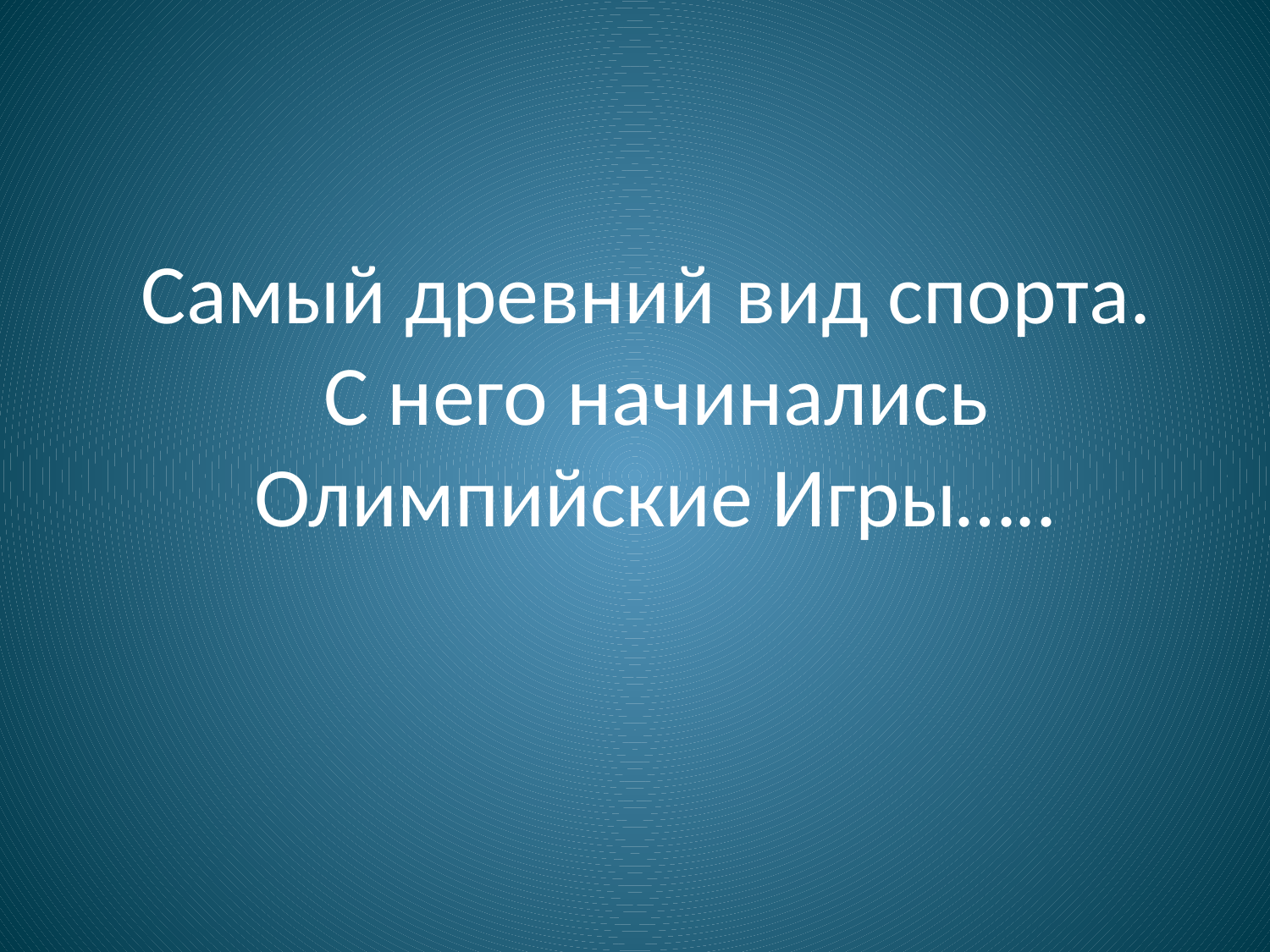

Самый древний вид спорта.
С него начинались Олимпийские Игры…..